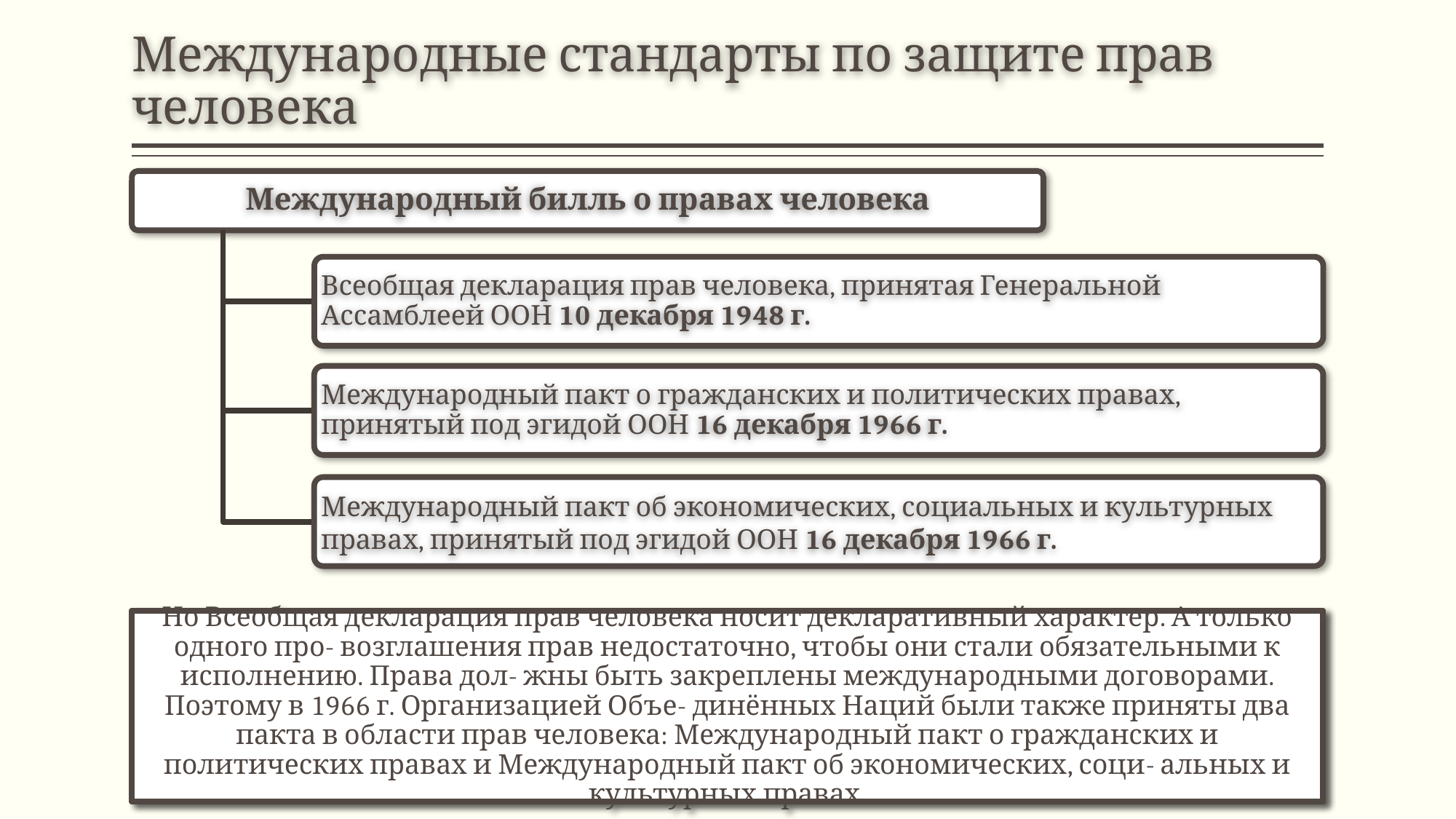

# Международные стандарты по защите прав человека

Международный билль о правах человека

Всеобщая декларация прав человека, принятая Генеральной Ассамблеей ООН 10 декабря 1948 г.

Международный пакт о гражданских и политических правах, принятый под эгидой ООН 16 декабря 1966 г.

Международный пакт об экономических, социальных и культурных правах, принятый под эгидой ООН 16 декабря 1966 г.

Но Всеобщая декларация прав человека носит декларативный характер. А только одного про- возглашения прав недостаточно, чтобы они стали обязательными к исполнению. Права дол- жны быть закреплены международными договорами. Поэтому в 1966 г. Организацией Объе- динённых Наций были также приняты два пакта в области прав человека: Международный пакт о гражданских и политических правах и Международный пакт об экономических, соци- альных и культурных правах.